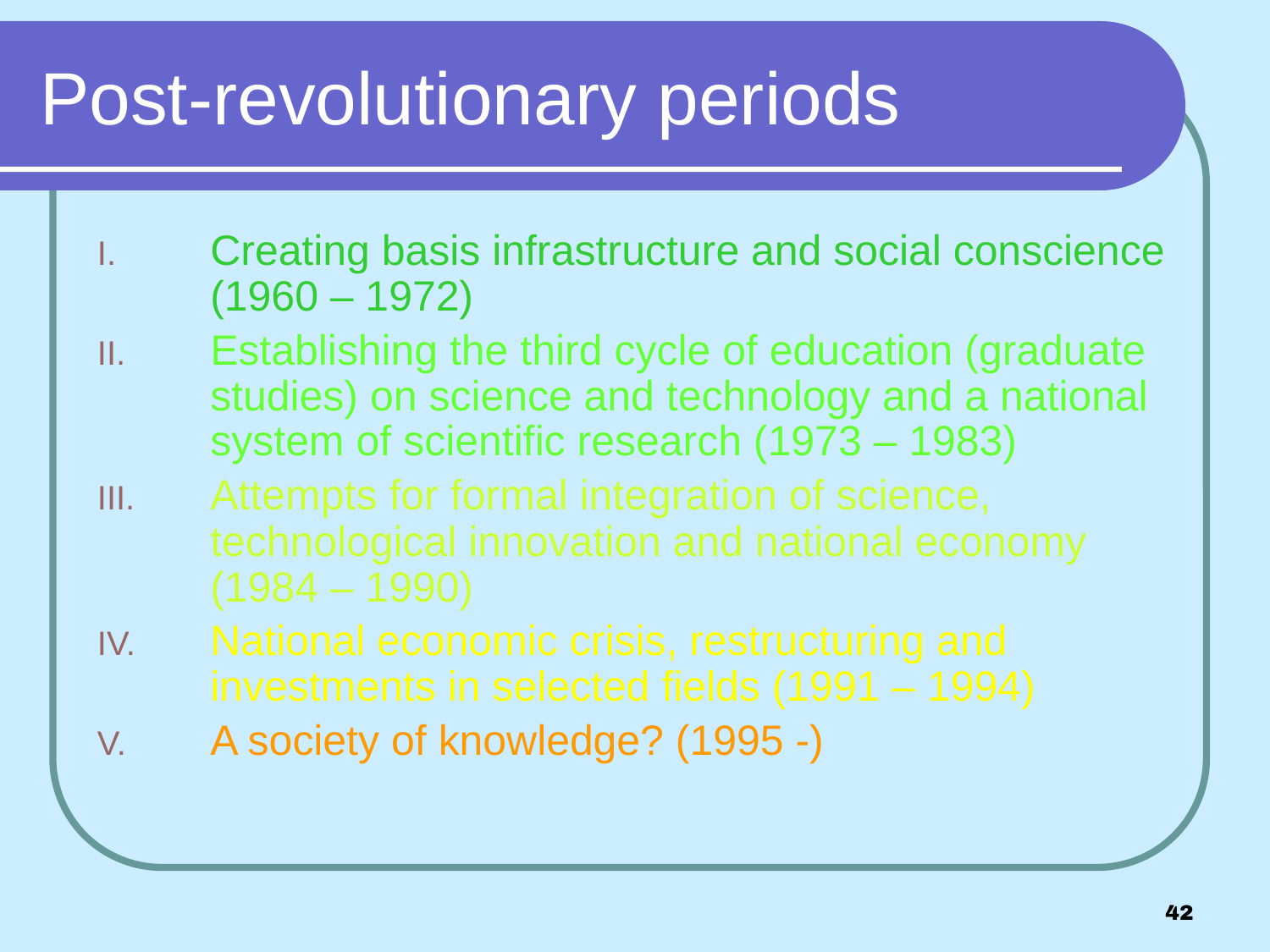

# Post-revolutionary periods
Creating basis infrastructure and social conscience (1960 – 1972)
Establishing the third cycle of education (graduate studies) on science and technology and a national system of scientific research (1973 – 1983)
Attempts for formal integration of science, technological innovation and national economy (1984 – 1990)
National economic crisis, restructuring and investments in selected fields (1991 – 1994)
A society of knowledge? (1995 -)
42